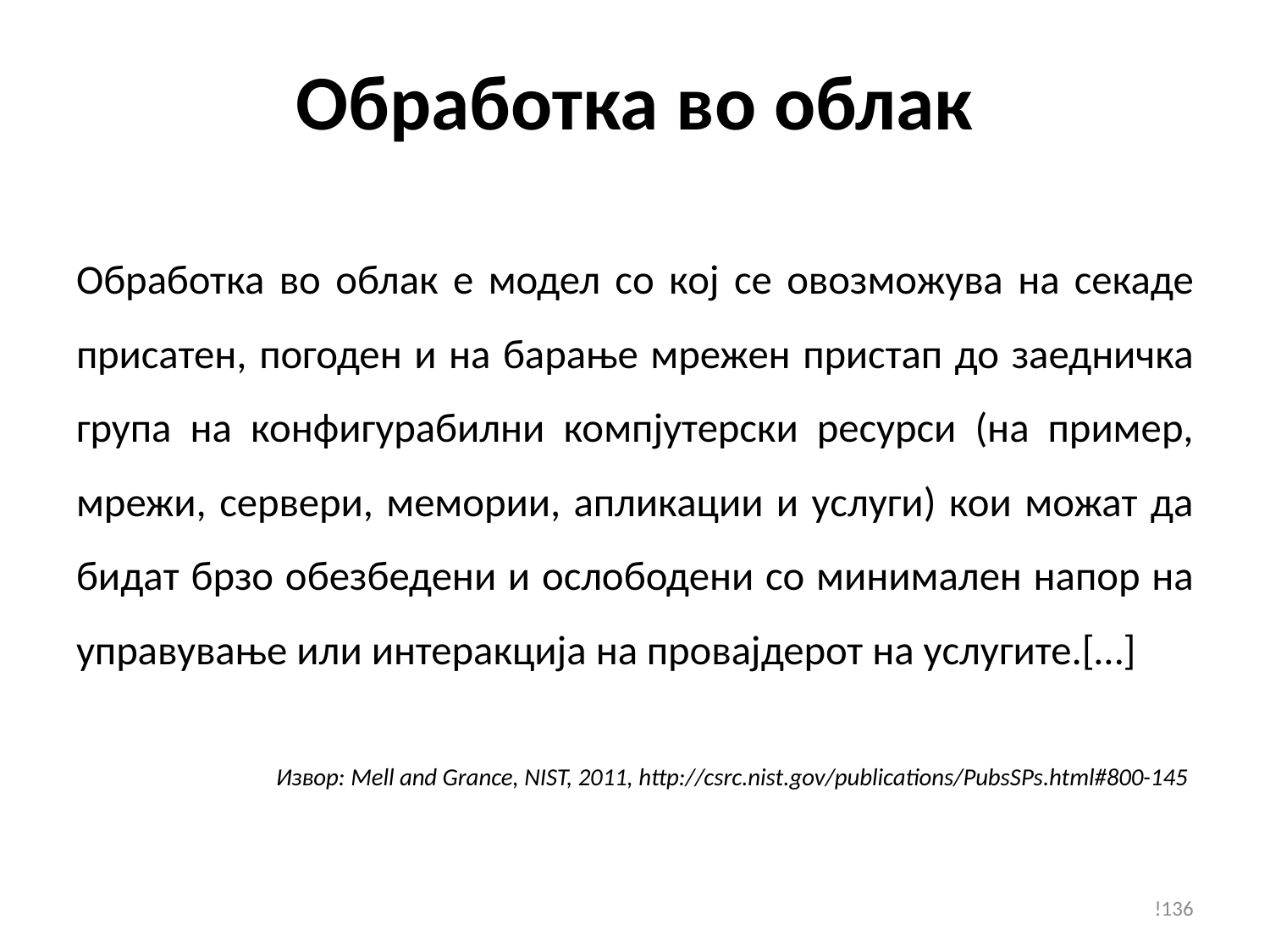

# Обработка во облак
Обработка во облак е модел со кој се овозможува на секаде присатен, погоден и на барање мрежен пристап до заедничка група на конфигурабилни компјутерски ресурси (на пример, мрежи, сервери, мемории, апликации и услуги) кои можат да бидат брзо обезбедени и ослободени со минимален напор на управување или интеракција на провајдерот на услугите.[…]

Извор: Mell and Grance, NIST, 2011, http://csrc.nist.gov/publications/PubsSPs.html#800-145
!136